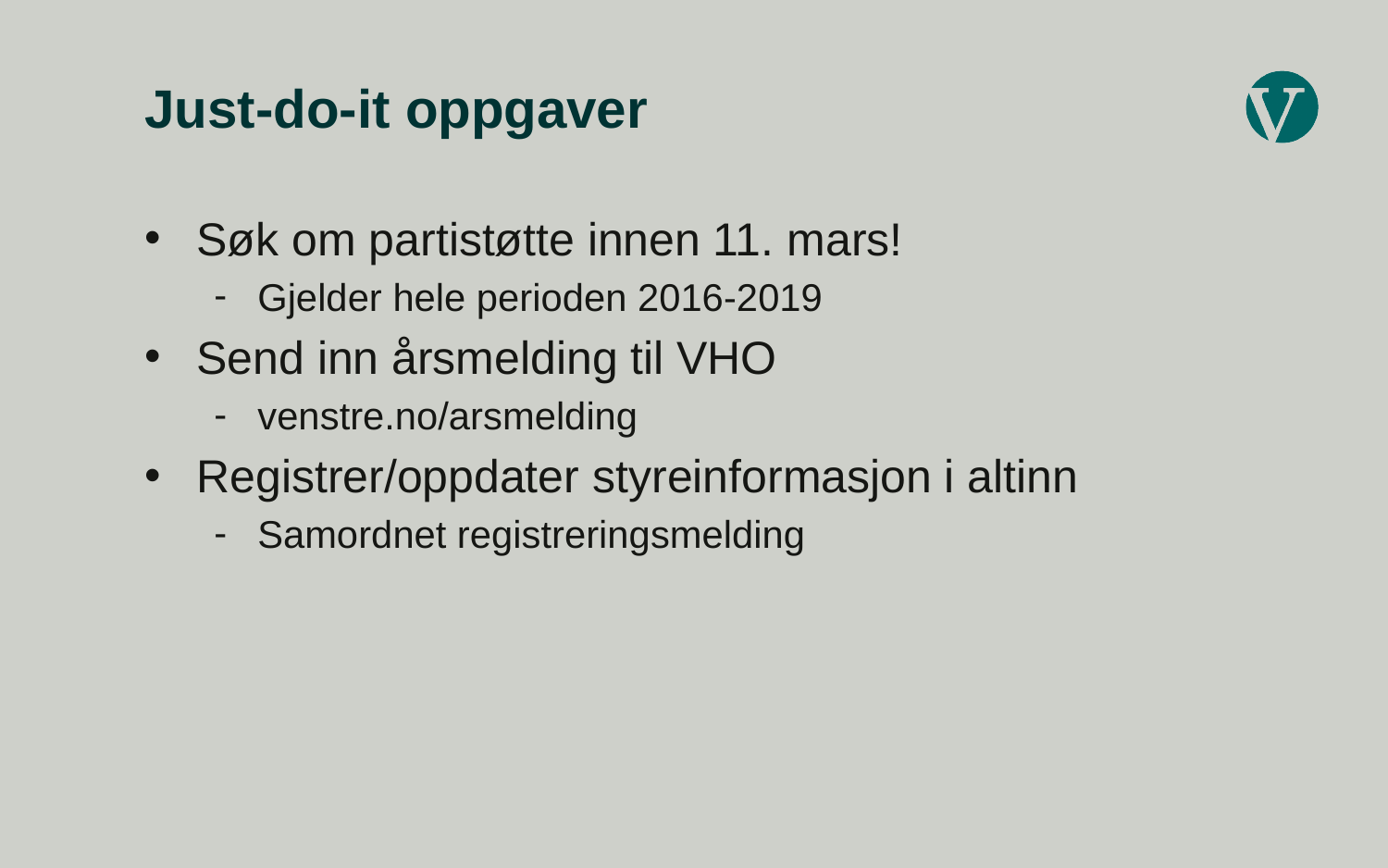

# Just-do-it oppgaver
Søk om partistøtte innen 11. mars!
Gjelder hele perioden 2016-2019
Send inn årsmelding til VHO
venstre.no/arsmelding
Registrer/oppdater styreinformasjon i altinn
Samordnet registreringsmelding